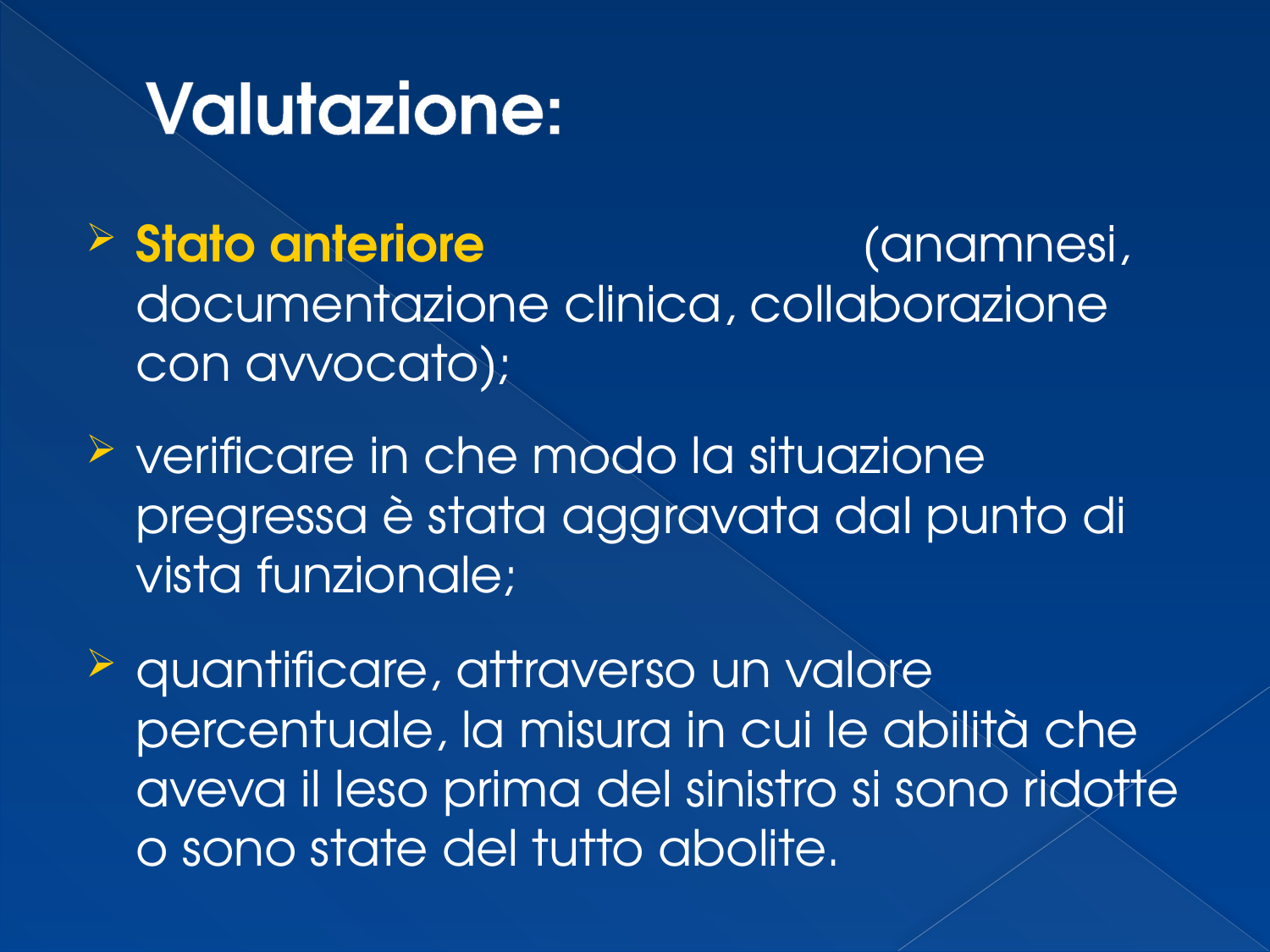

# Valutazione:
Stato anteriore                           (anamnesi, documentazione clinica, collaborazione con avvocato);

verificare in che modo la situazione pregressa è stata aggravata dal punto di vista funzionale;

quantificare, attraverso un valore percentuale, la misura in cui le abilità che aveva il leso prima del sinistro si sono ridotte o sono state del tutto abolite.